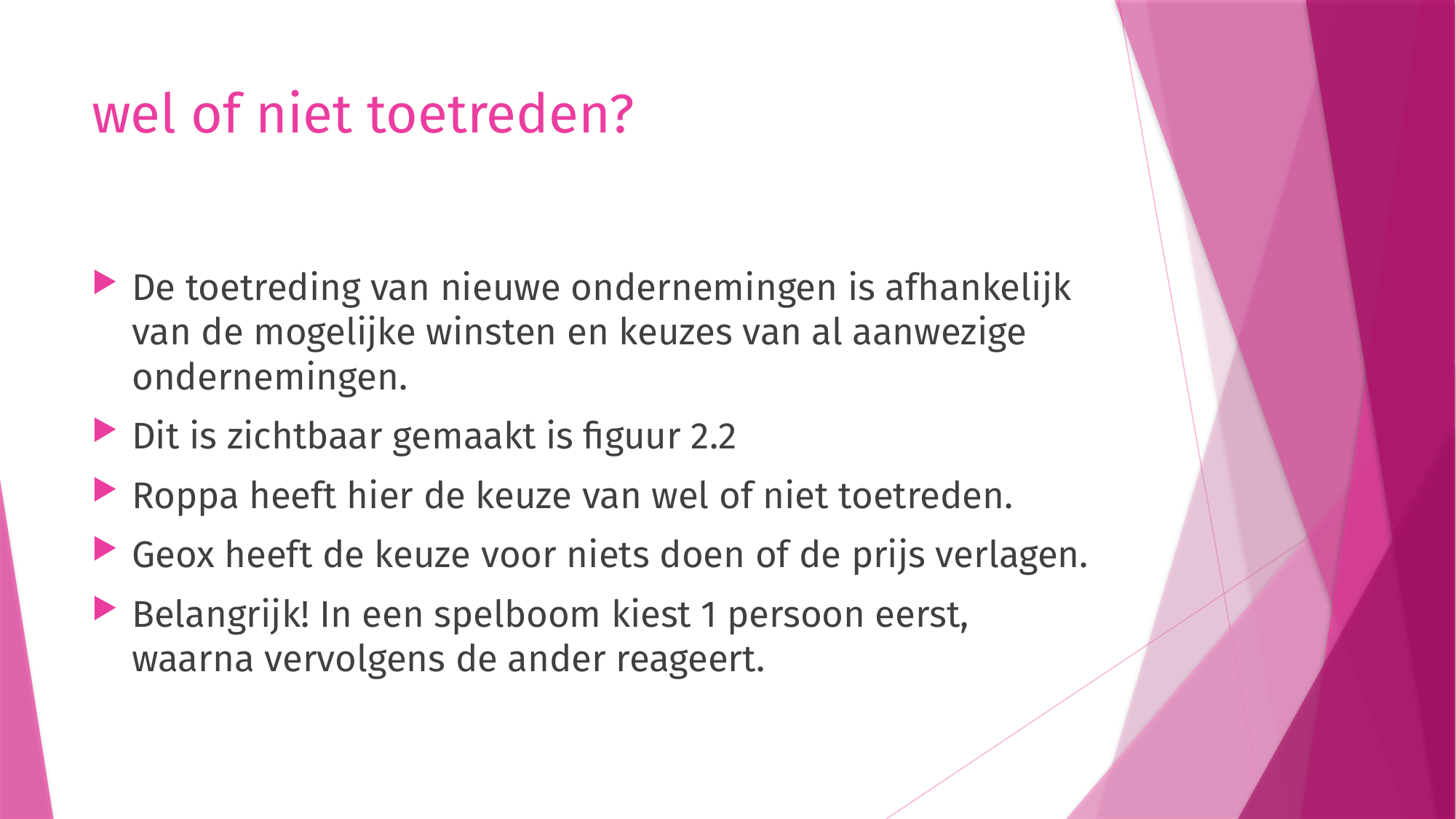

# wel of niet toetreden?
De toetreding van nieuwe ondernemingen is afhankelijk van de mogelijke winsten en keuzes van al aanwezige ondernemingen.
Dit is zichtbaar gemaakt is figuur 2.2
Roppa heeft hier de keuze van wel of niet toetreden.
Geox heeft de keuze voor niets doen of de prijs verlagen.
Belangrijk! In een spelboom kiest 1 persoon eerst, waarna vervolgens de ander reageert.